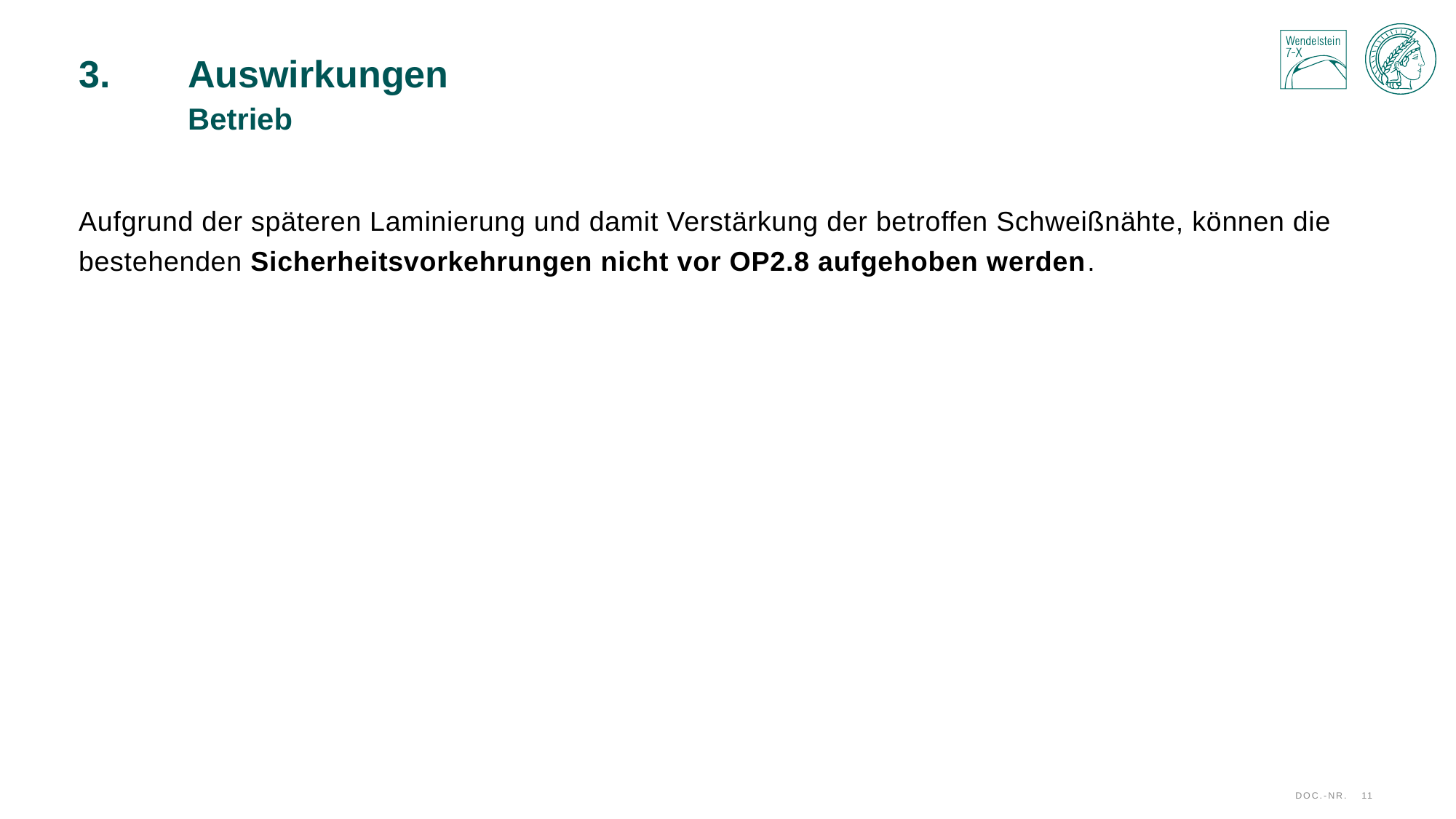

# 3.	Auswirkungen Betrieb
Aufgrund der späteren Laminierung und damit Verstärkung der betroffen Schweißnähte, können die bestehenden Sicherheitsvorkehrungen nicht vor OP2.8 aufgehoben werden.
Doc.-Nr.
11